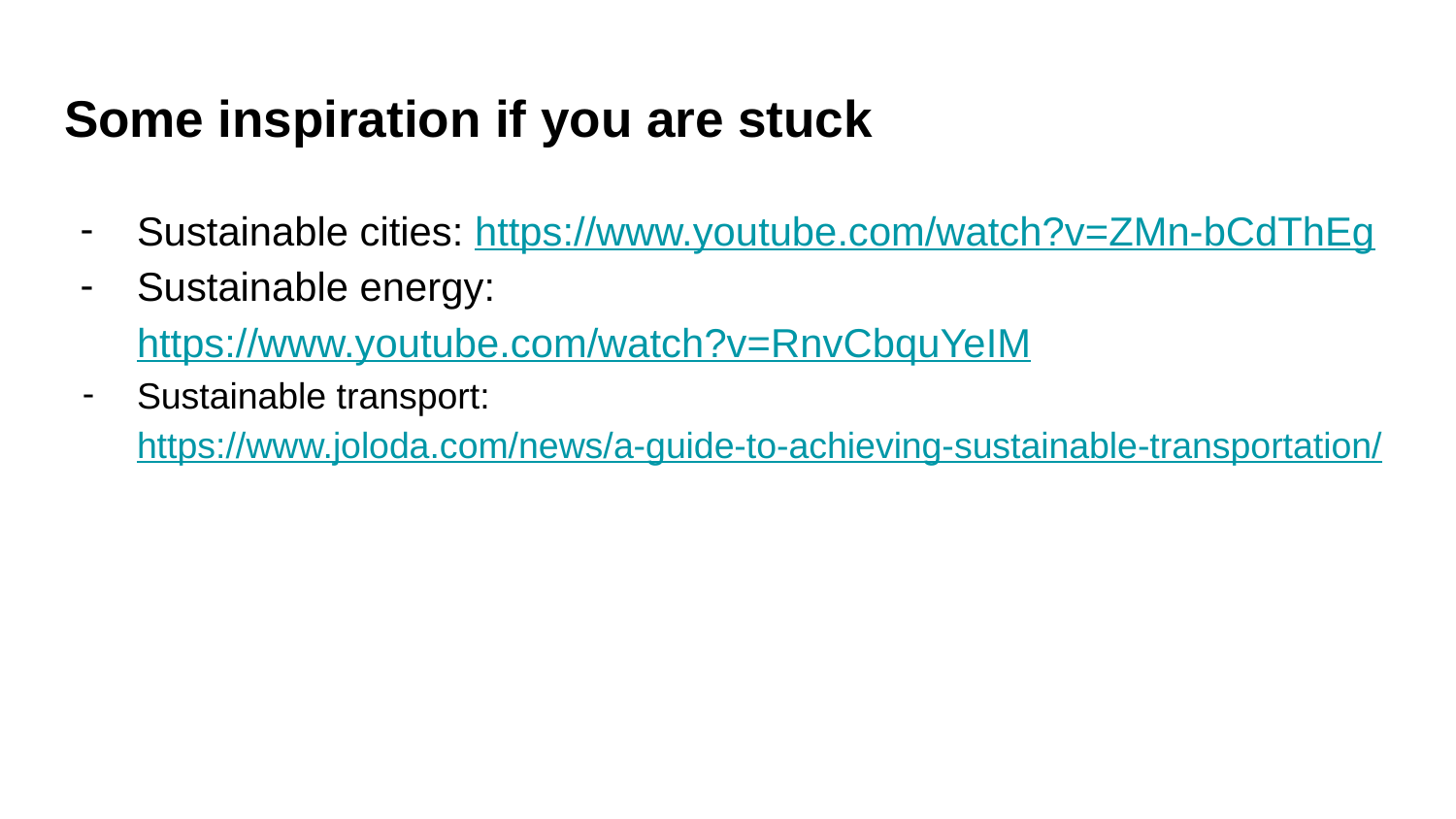

# Some inspiration if you are stuck
Sustainable cities: https://www.youtube.com/watch?v=ZMn-bCdThEg
Sustainable energy: https://www.youtube.com/watch?v=RnvCbquYeIM
Sustainable transport: https://www.joloda.com/news/a-guide-to-achieving-sustainable-transportation/